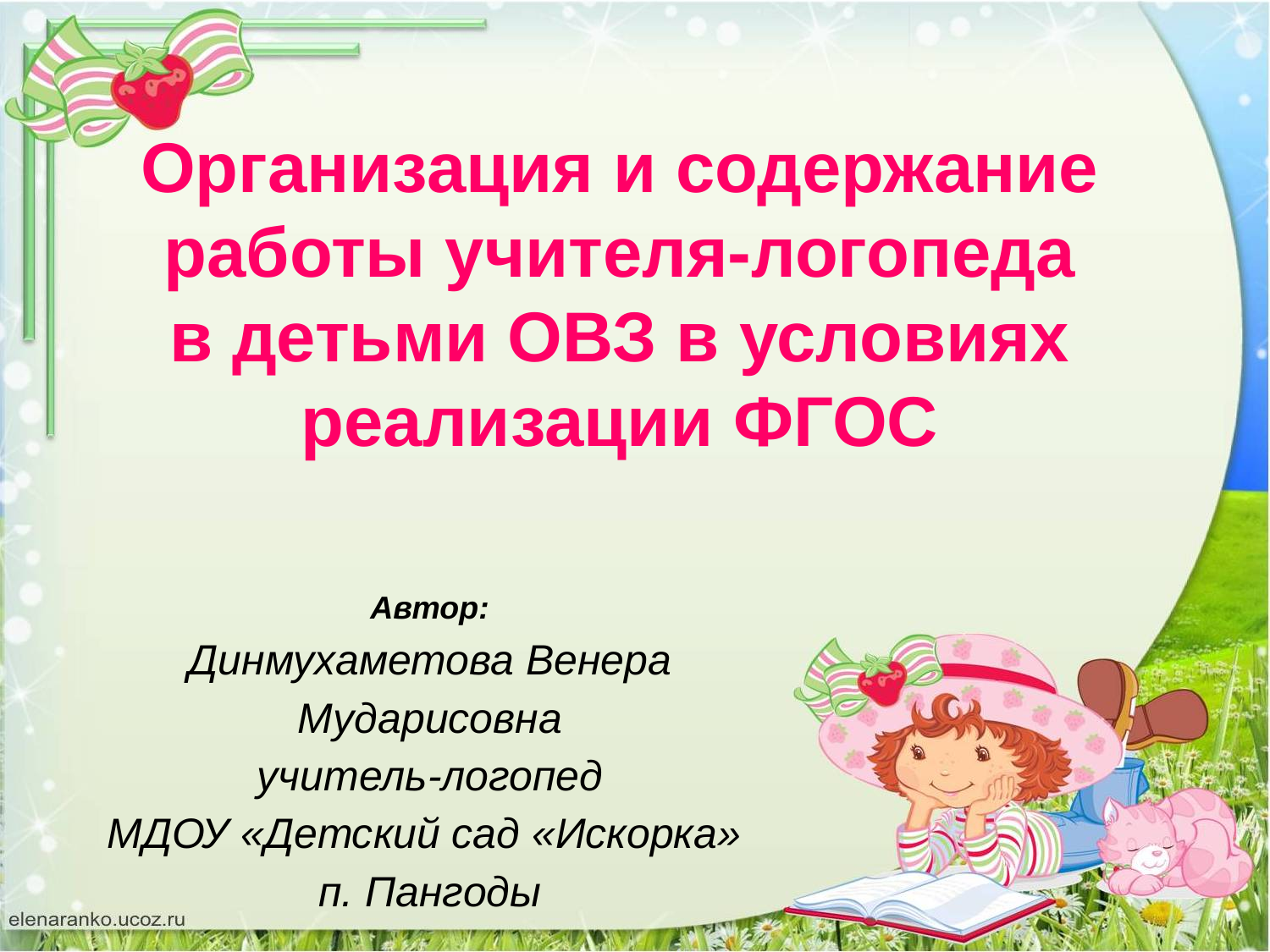

Организация и содержание работы учителя-логопеда в детьми ОВЗ в условиях реализации ФГОС
Автор:
Динмухаметова Венера Мударисовна
учитель-логопед
МДОУ «Детский сад «Искорка»
п. Пангоды